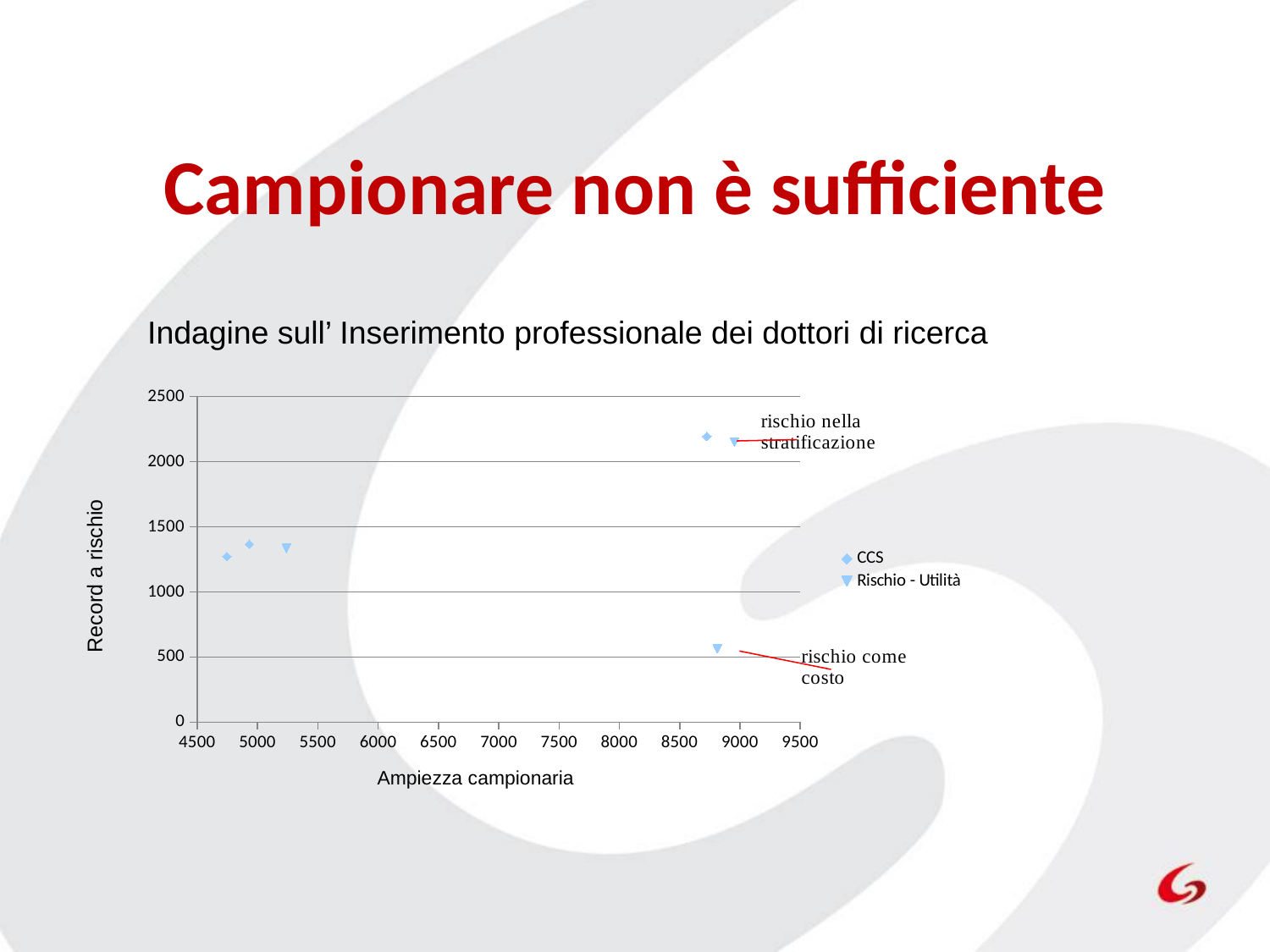

# Campionare non è sufficiente
Record a rischio
Indagine sull’ Inserimento professionale dei dottori di ricerca

### Chart

| Category |  |  |
|---|---|---|
Ampiezza campionaria